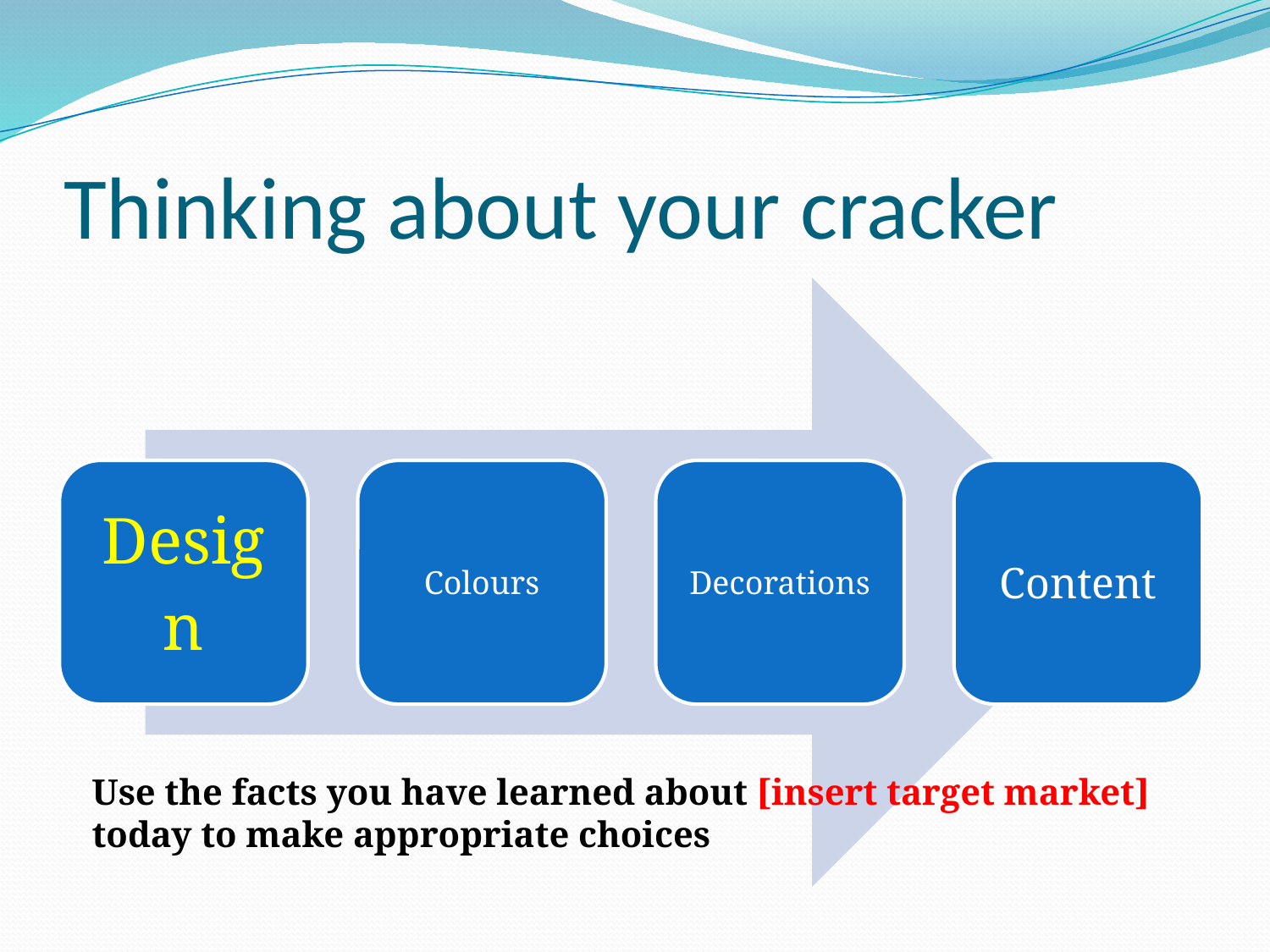

# Thinking about your cracker
Design
Colours
Decorations
Content
Use the facts you have learned about [insert target market] today to make appropriate choices